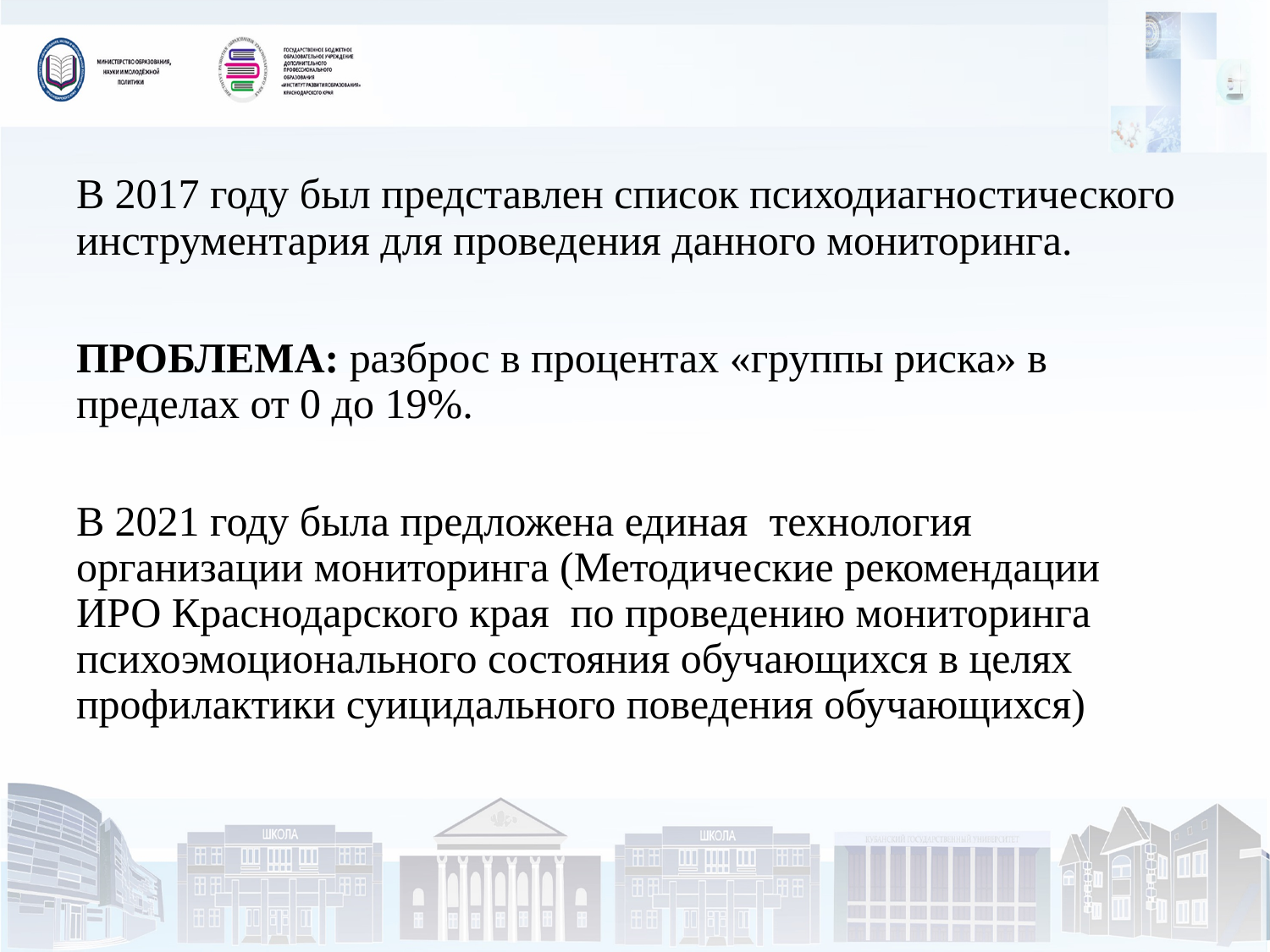

#
В 2017 году был представлен список психодиагностического инструментария для проведения данного мониторинга.

ПРОБЛЕМА: разброс в процентах «группы риска» в пределах от 0 до 19%.

В 2021 году была предложена единая  технология организации мониторинга (Методические рекомендации ИРО Краснодарского края  по проведению мониторинга психоэмоционального состояния обучающихся в целях профилактики суицидального поведения обучающихся)